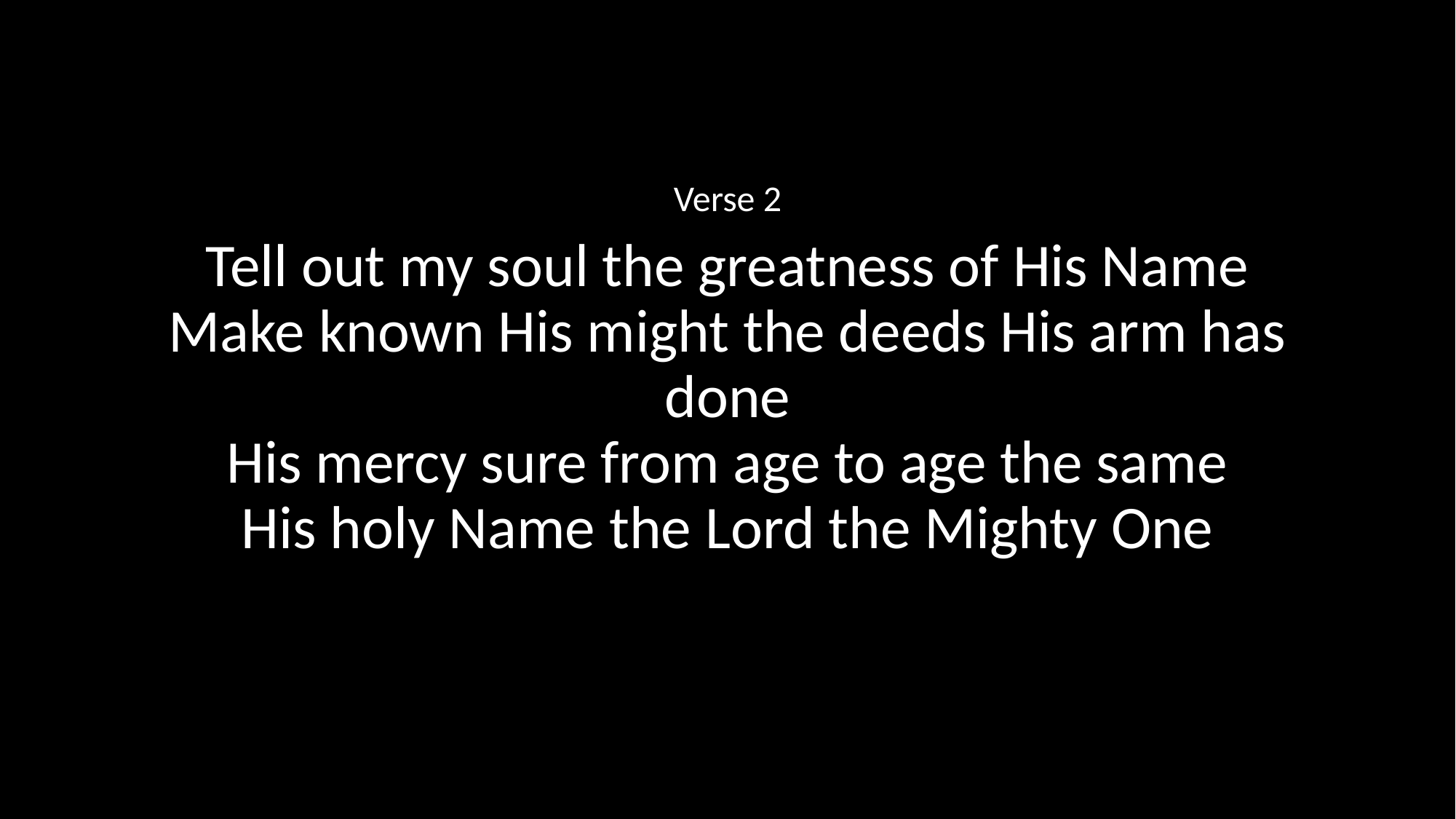

Verse 2
Tell out my soul the greatness of His Name
Make known His might the deeds His arm has done
His mercy sure from age to age the same
His holy Name the Lord the Mighty One